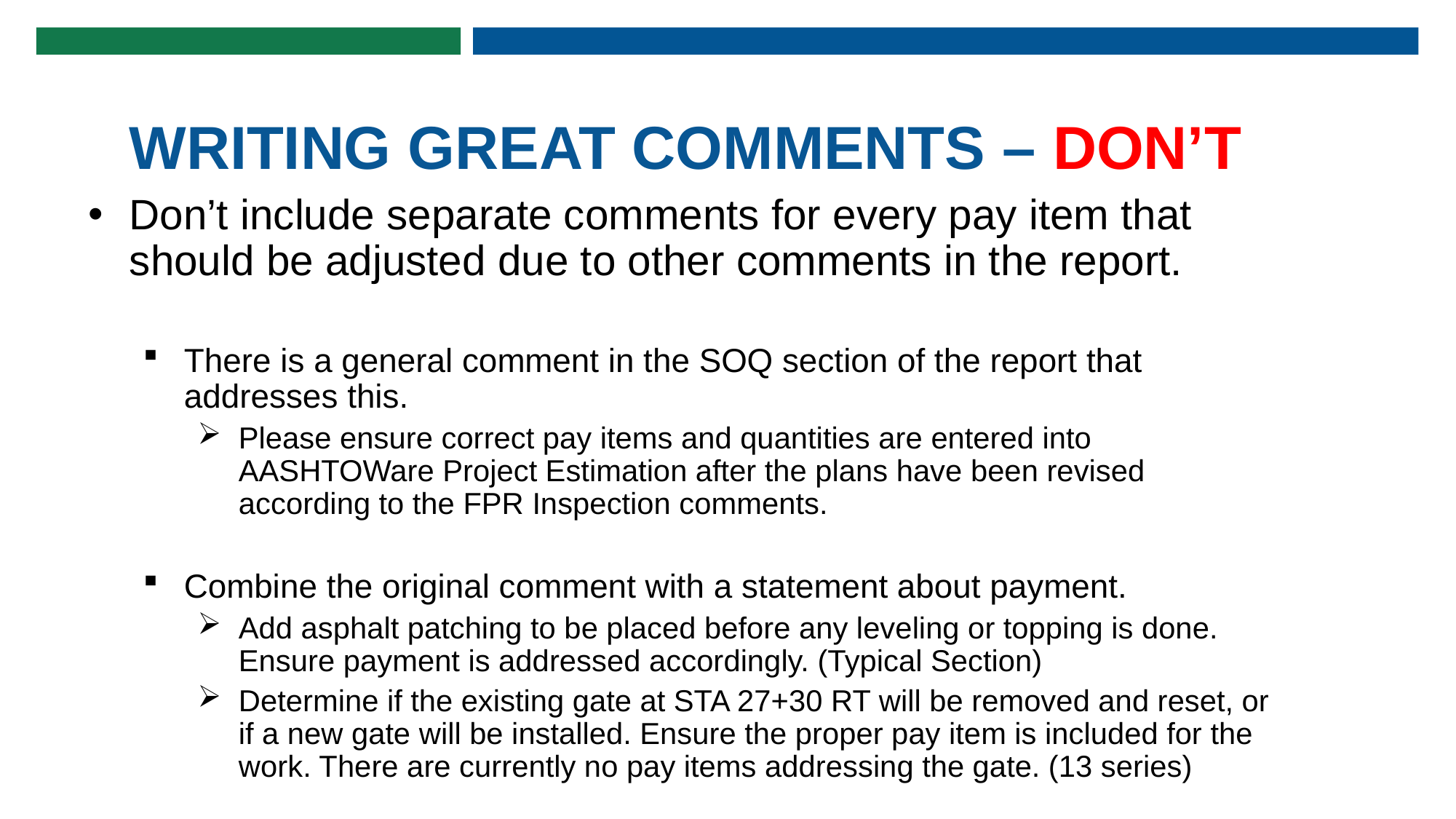

# WRITING GREAT COMMENTS – DON’T
Don’t include separate comments for every pay item that should be adjusted due to other comments in the report.

There is a general comment in the SOQ section of the report that addresses this.
Please ensure correct pay items and quantities are entered into AASHTOWare Project Estimation after the plans have been revised according to the FPR Inspection comments.

Combine the original comment with a statement about payment.
Add asphalt patching to be placed before any leveling or topping is done. Ensure payment is addressed accordingly. (Typical Section)
Determine if the existing gate at STA 27+30 RT will be removed and reset, or if a new gate will be installed. Ensure the proper pay item is included for the work. There are currently no pay items addressing the gate. (13 series)